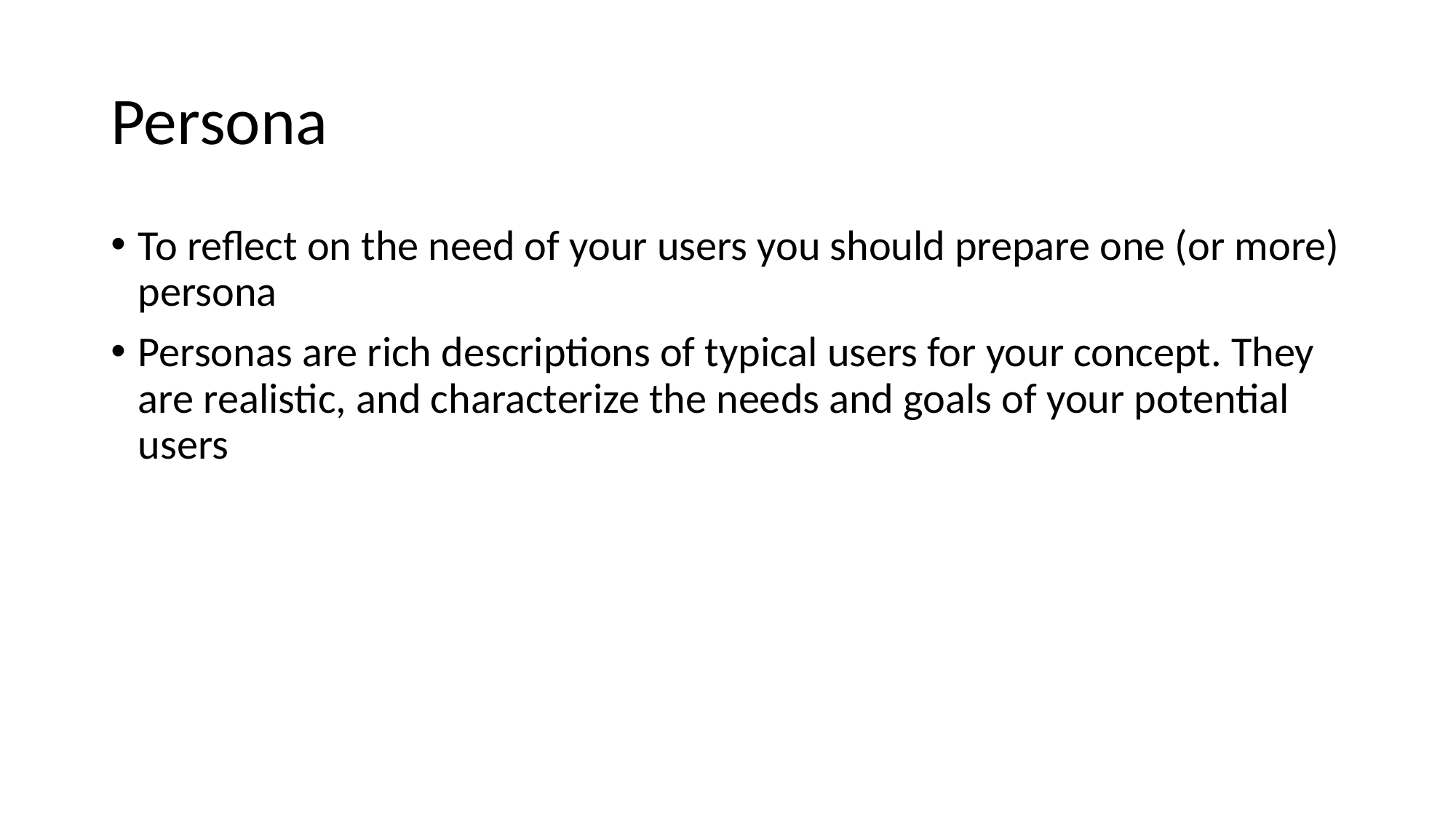

# Persona
To reflect on the need of your users you should prepare one (or more) persona
Personas are rich descriptions of typical users for your concept. They are realistic, and characterize the needs and goals of your potential users